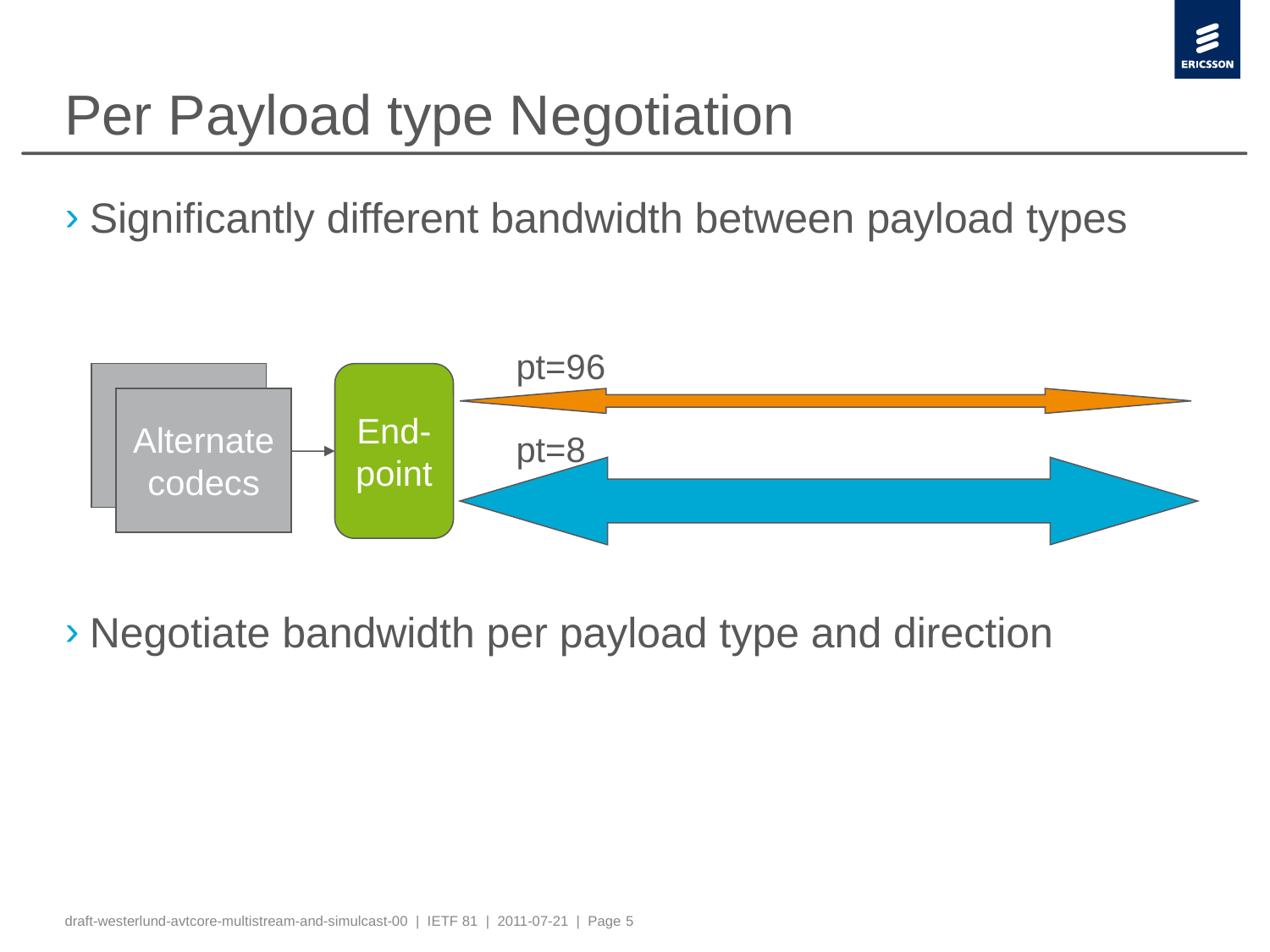

# Per Payload type Negotiation
Significantly different bandwidth between payload types

Negotiate bandwidth per payload type and direction
pt=96

End-
point
Alternate
codecs

pt=8